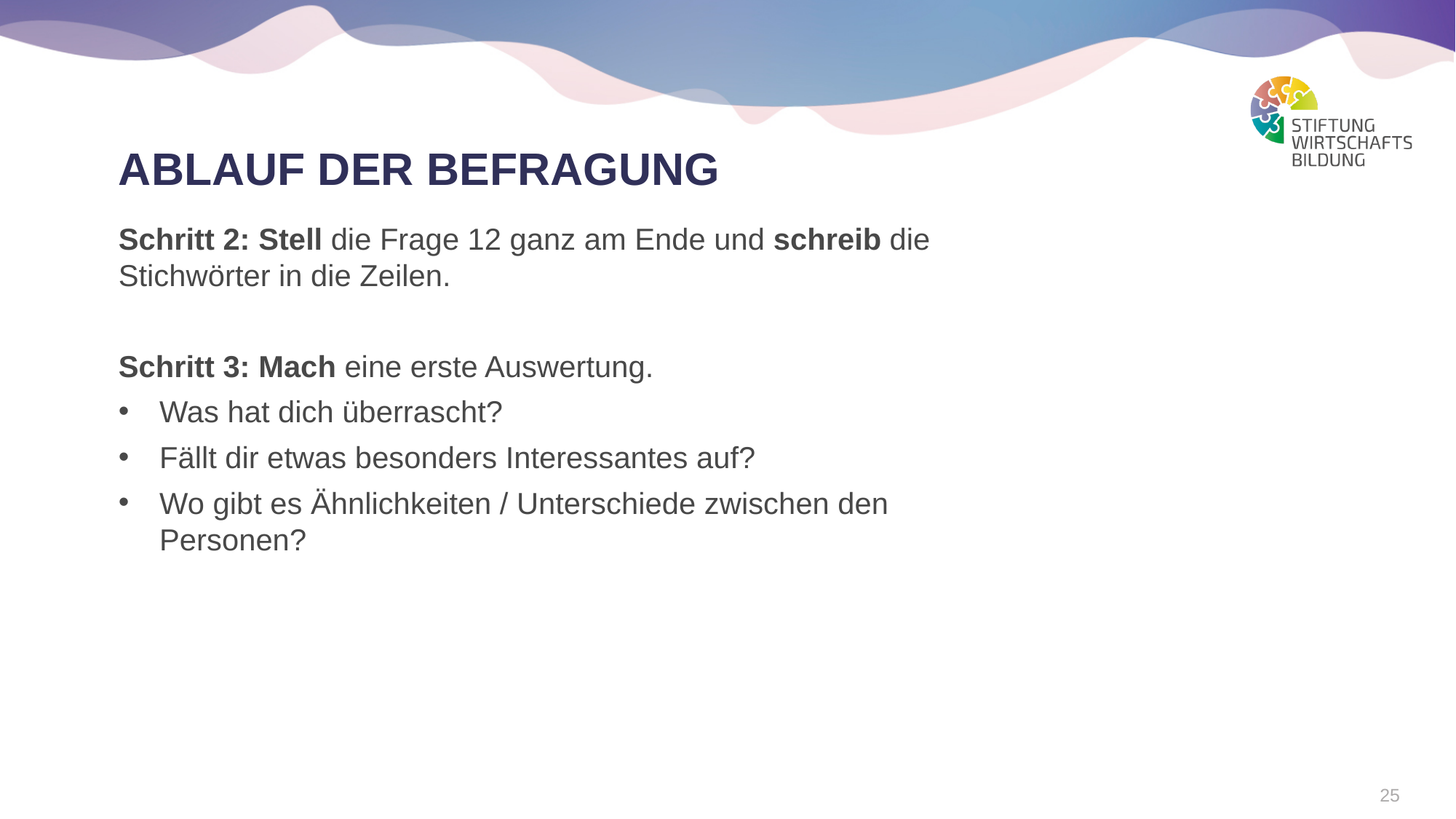

Ablauf Der Befragung
Schritt 2: Stell die Frage 12 ganz am Ende und schreib die Stichwörter in die Zeilen.

Schritt 3: Mach eine erste Auswertung.
Was hat dich überrascht?
Fällt dir etwas besonders Interessantes auf?
Wo gibt es Ähnlichkeiten / Unterschiede zwischen den Personen?
25